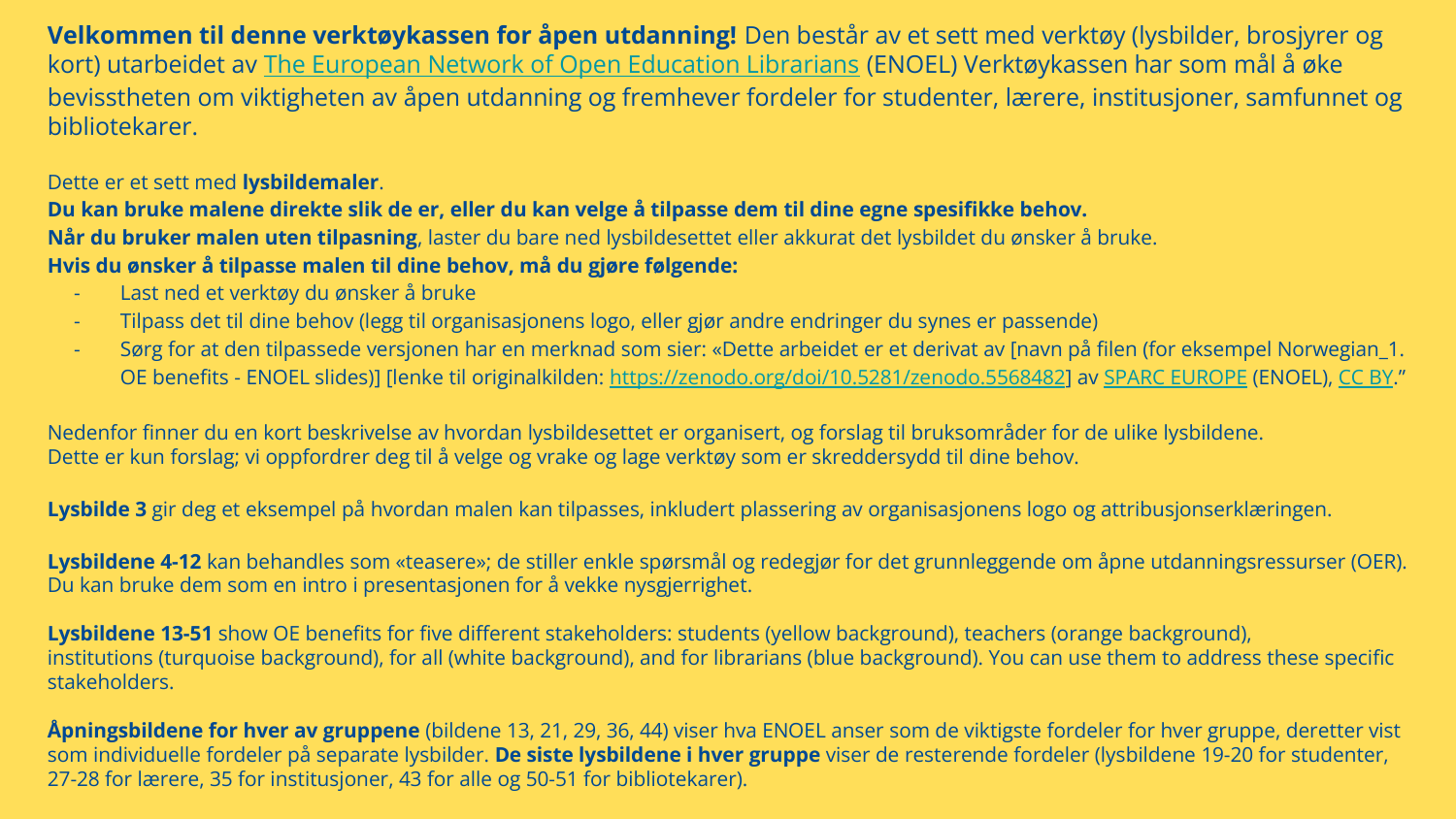

Velkommen til denne verktøykassen for åpen utdanning! Den består av et sett med verktøy (lysbilder, brosjyrer og kort) utarbeidet av The European Network of Open Education Librarians (ENOEL) Verktøykassen har som mål å øke bevisstheten om viktigheten av åpen utdanning og fremhever fordeler for studenter, lærere, institusjoner, samfunnet og bibliotekarer.

Dette er et sett med lysbildemaler.
Du kan bruke malene direkte slik de er, eller du kan velge å tilpasse dem til dine egne spesifikke behov.
Når du bruker malen uten tilpasning, laster du bare ned lysbildesettet eller akkurat det lysbildet du ønsker å bruke.
Hvis du ønsker å tilpasse malen til dine behov, må du gjøre følgende:
Last ned et verktøy du ønsker å bruke
Tilpass det til dine behov (legg til organisasjonens logo, eller gjør andre endringer du synes er passende)
Sørg for at den tilpassede versjonen har en merknad som sier: «Dette arbeidet er et derivat av [navn på filen (for eksempel Norwegian_1. OE benefits - ENOEL slides)] [lenke til originalkilden: https://zenodo.org/doi/10.5281/zenodo.5568482] av SPARC EUROPE (ENOEL), CC BY.”

Nedenfor finner du en kort beskrivelse av hvordan lysbildesettet er organisert, og forslag til bruksområder for de ulike lysbildene.
Dette er kun forslag; vi oppfordrer deg til å velge og vrake og lage verktøy som er skreddersydd til dine behov.

Lysbilde 3 gir deg et eksempel på hvordan malen kan tilpasses, inkludert plassering av organisasjonens logo og attribusjonserklæringen.

Lysbildene 4-12 kan behandles som «teasere»; de stiller enkle spørsmål og redegjør for det grunnleggende om åpne utdanningsressurser (OER). Du kan bruke dem som en intro i presentasjonen for å vekke nysgjerrighet.

Lysbildene 13-51 show OE benefits for five different stakeholders: students (yellow background), teachers (orange background),
institutions (turquoise background), for all (white background), and for librarians (blue background). You can use them to address these specific stakeholders.

Åpningsbildene for hver av gruppene (bildene 13, 21, 29, 36, 44) viser hva ENOEL anser som de viktigste fordeler for hver gruppe, deretter vist som individuelle fordeler på separate lysbilder. De siste lysbildene i hver gruppe viser de resterende fordeler (lysbildene 19-20 for studenter, 27-28 for lærere, 35 for institusjoner, 43 for alle og 50-51 for bibliotekarer).